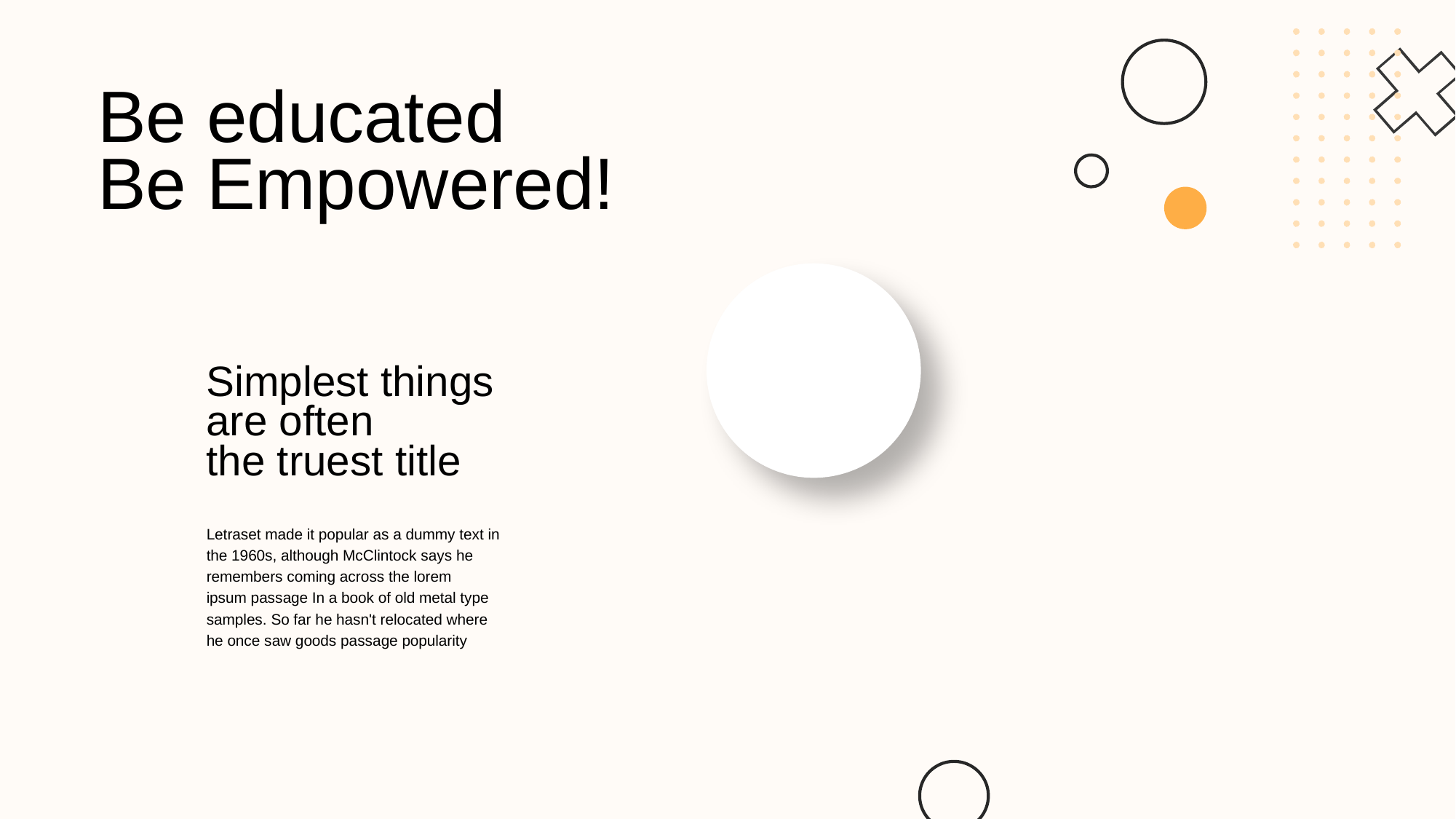

Be educated
Be Empowered!

Simplest things are often
the truest title
Letraset made it popular as a dummy text in the 1960s, although McClintock says he remembers coming across the lorem ipsum passage In a book of old metal type samples. So far he hasn't relocated where he once saw goods passage popularity